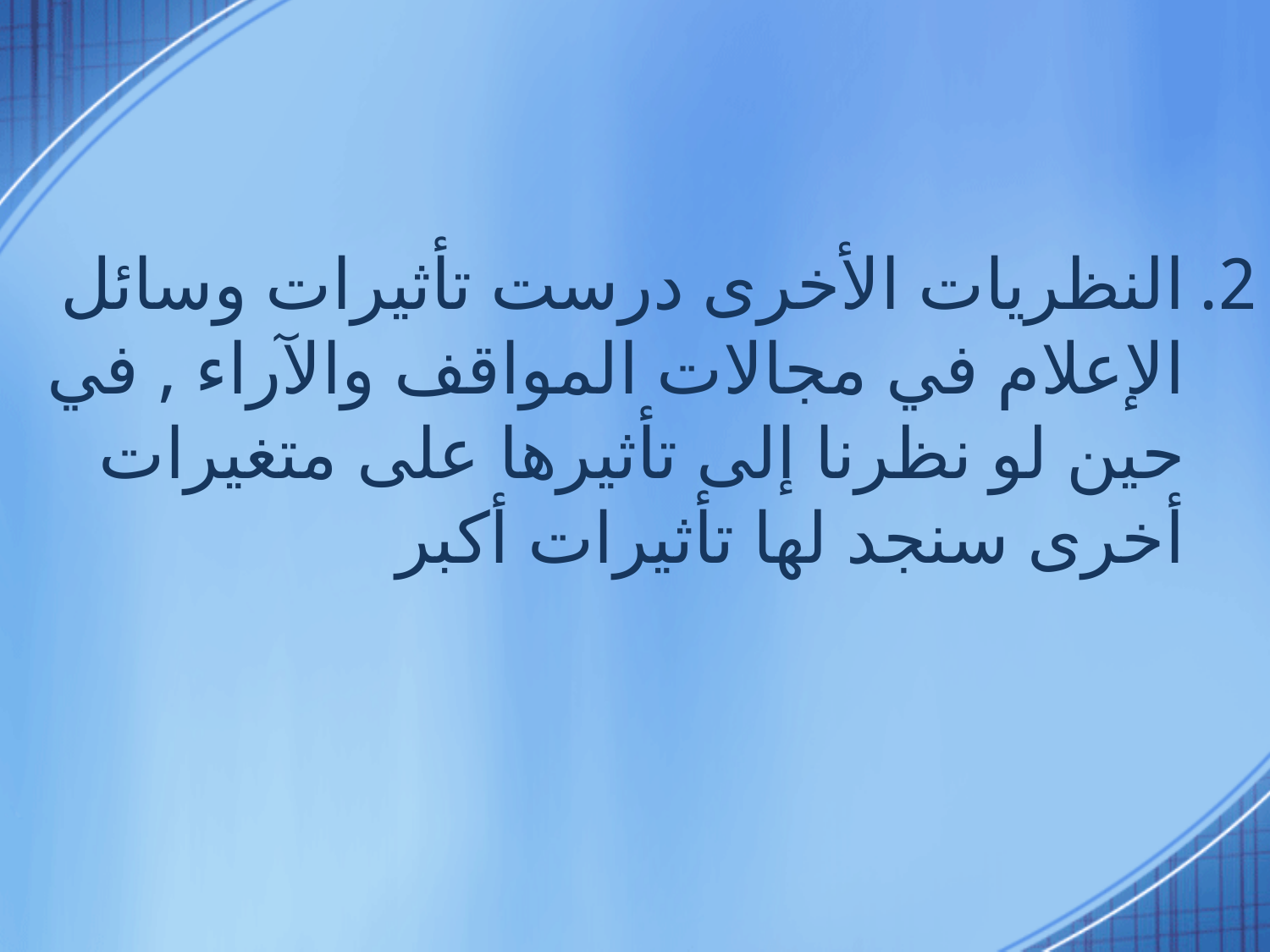

#
النظريات الأخرى درست تأثيرات وسائل الإعلام في مجالات المواقف والآراء , في حين لو نظرنا إلى تأثيرها على متغيرات أخرى سنجد لها تأثيرات أكبر